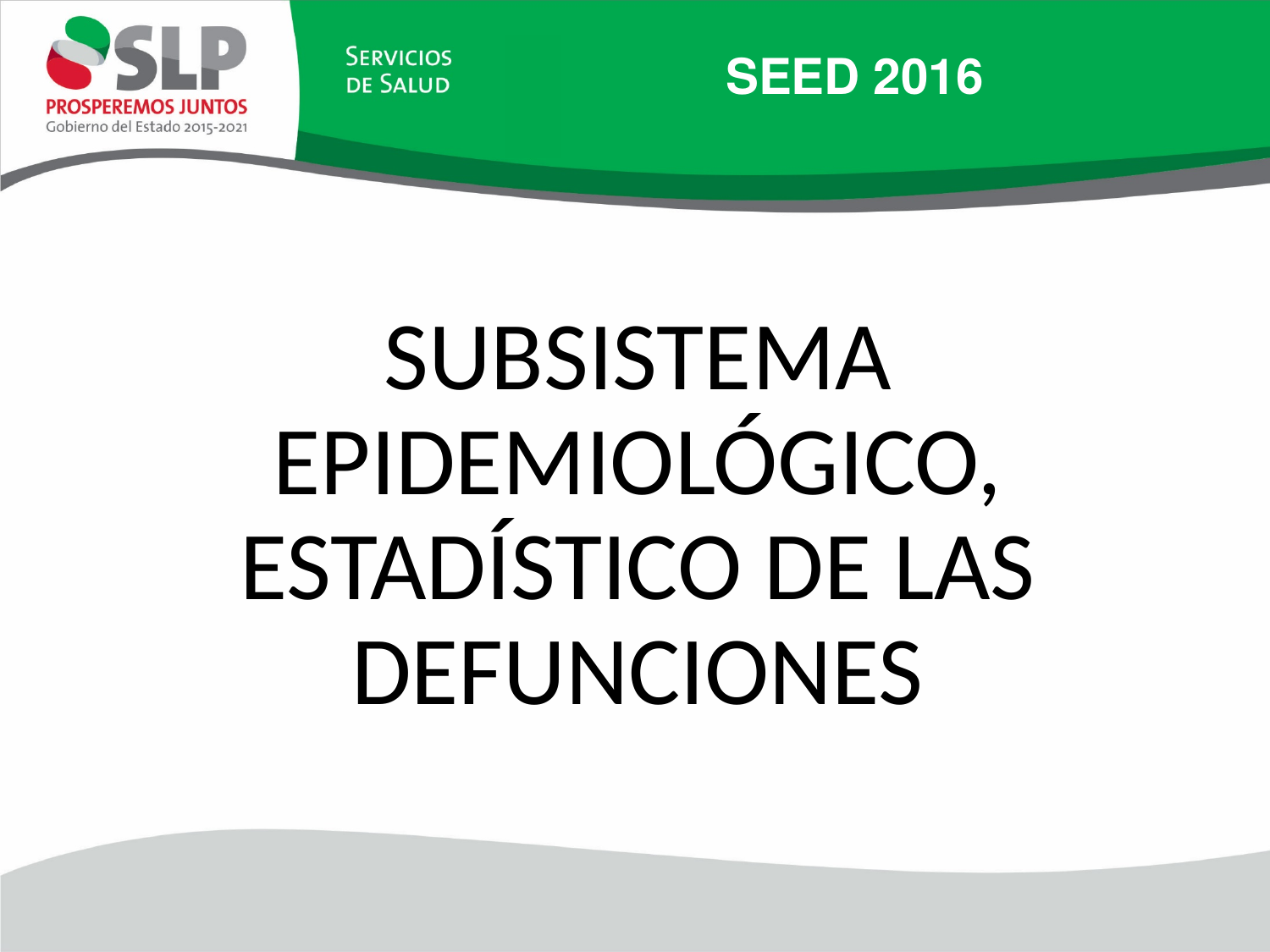

SEED 2016
# SUBSISTEMA EPIDEMIOLÓGICO, ESTADÍSTICO DE LAS DEFUNCIONES